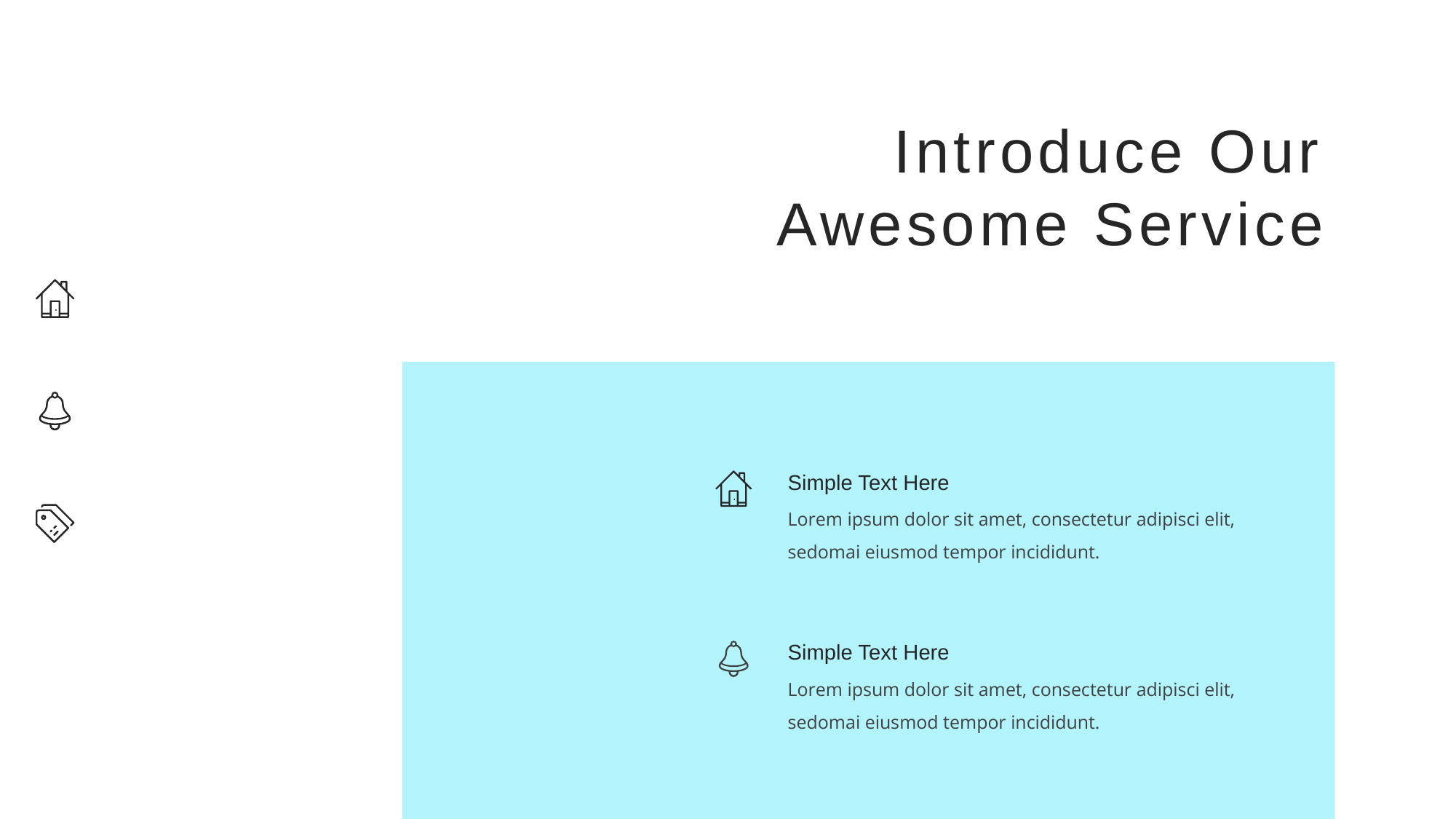

Introduce Our Awesome Service

Simple Text Here

Lorem ipsum dolor sit amet, consectetur adipisci elit, sedomai eiusmod tempor incididunt.
Simple Text Here

Lorem ipsum dolor sit amet, consectetur adipisci elit, sedomai eiusmod tempor incididunt.